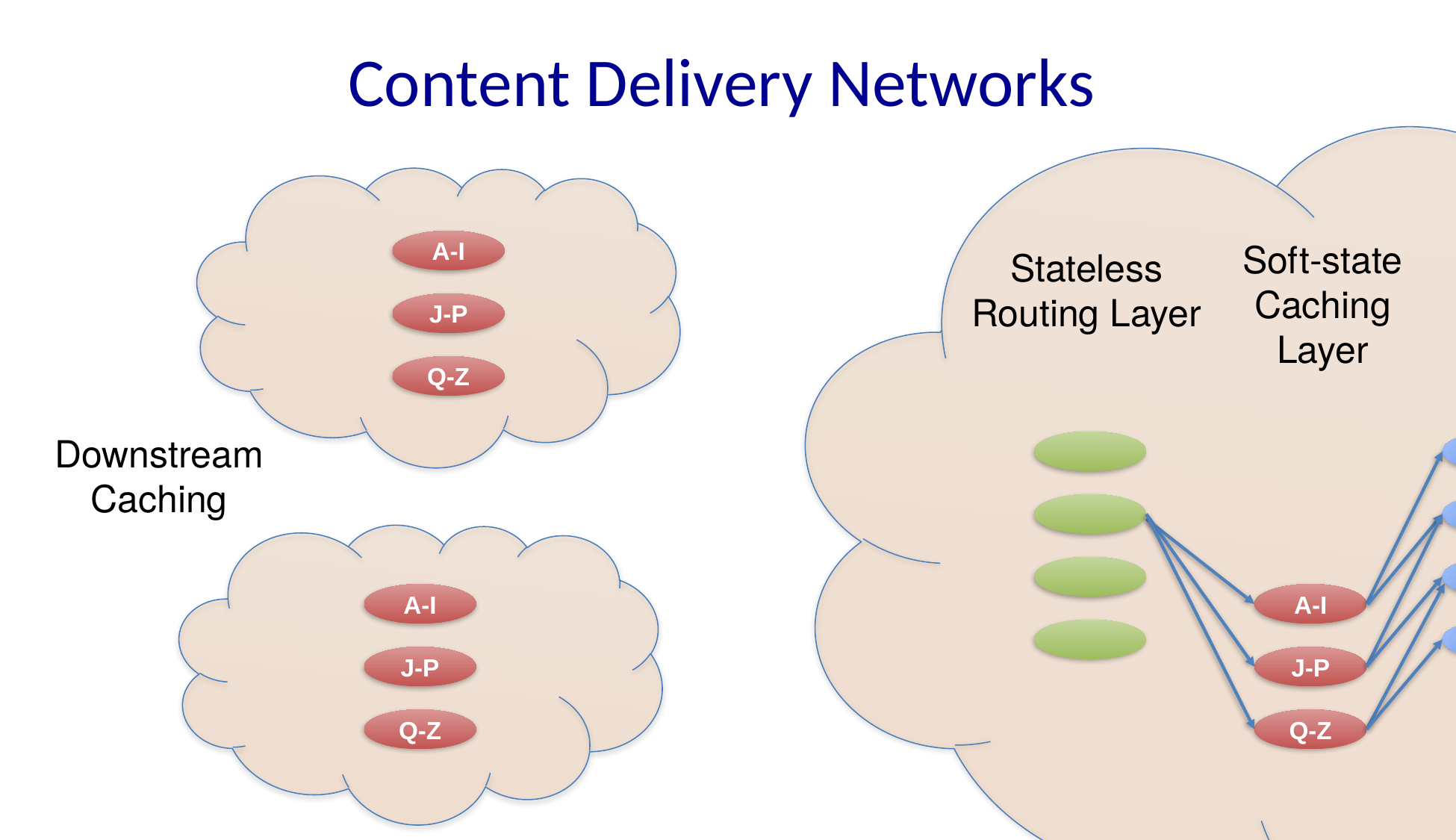

# Content Delivery Networks

A-I
J-P
Q-Z
Soft-state
Caching
Layer
Stateless
Routing Layer
Downstream
Caching

A-F
G-L
M-R
S-Z

A-I
J-P
Q-Z
A-I
J-P
Q-Z